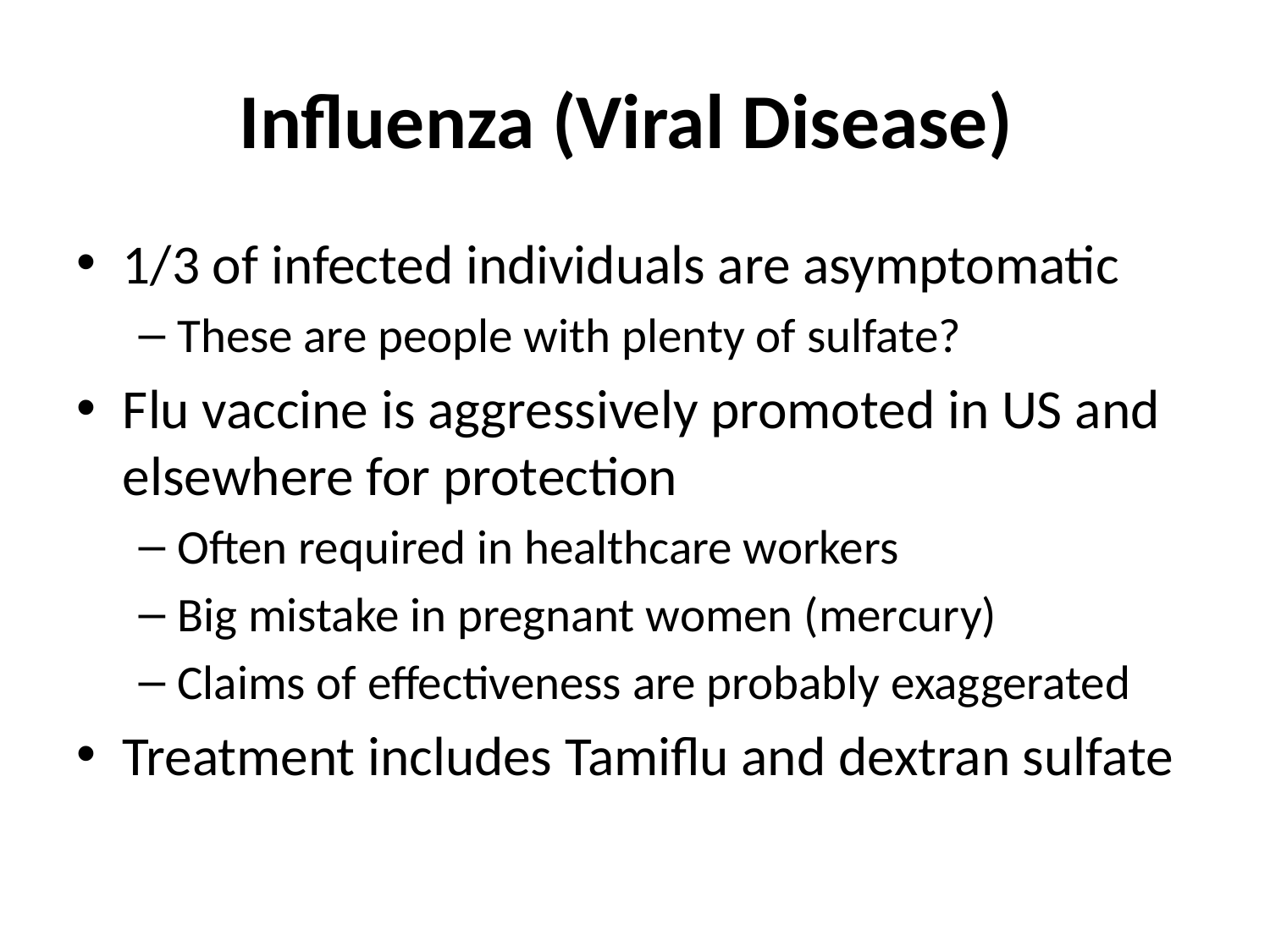

# Influenza (Viral Disease)
1/3 of infected individuals are asymptomatic
These are people with plenty of sulfate?
Flu vaccine is aggressively promoted in US and elsewhere for protection
Often required in healthcare workers
Big mistake in pregnant women (mercury)
Claims of effectiveness are probably exaggerated
Treatment includes Tamiflu and dextran sulfate